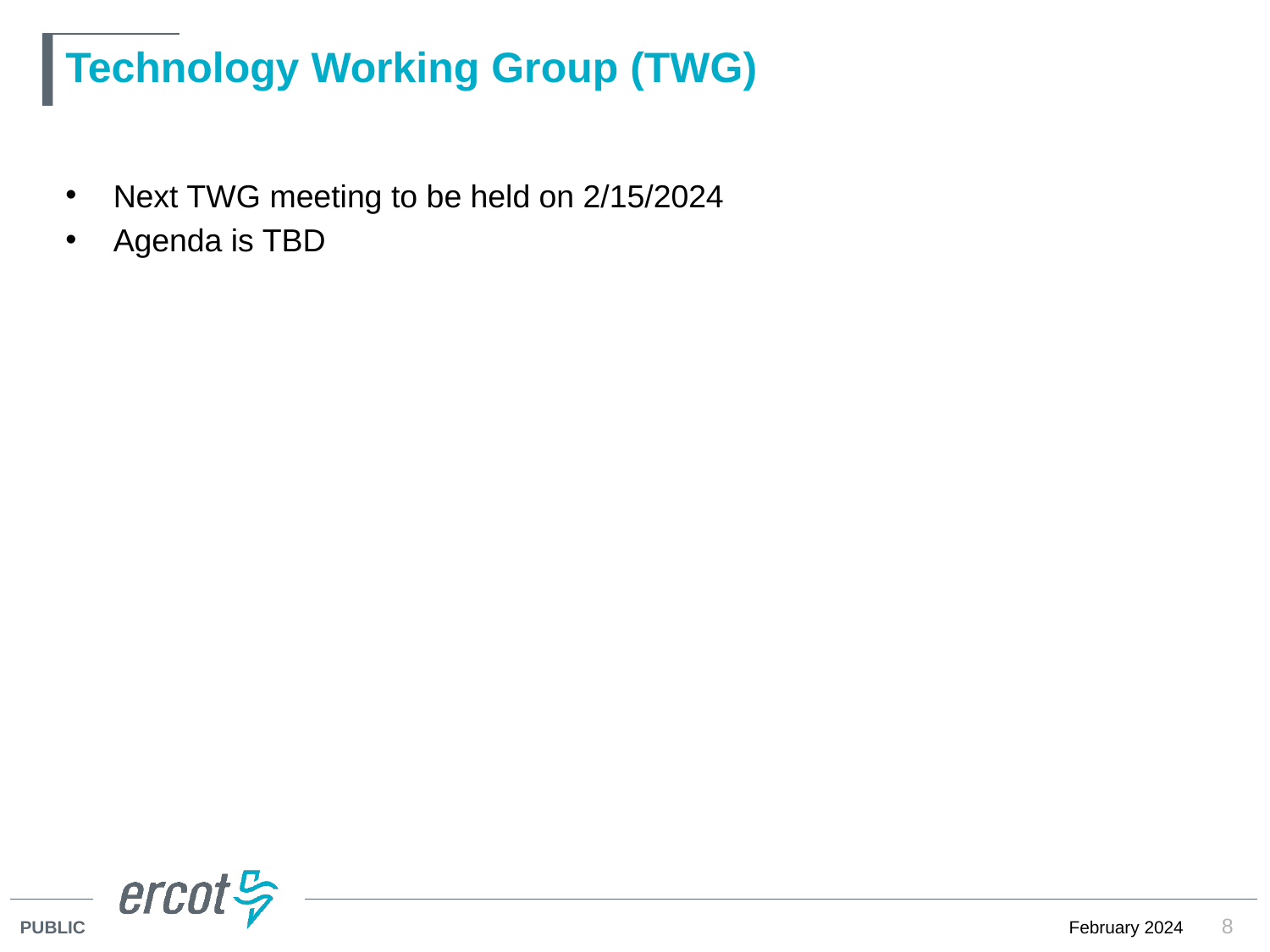

# Technology Working Group (TWG)
Next TWG meeting to be held on 2/15/2024
Agenda is TBD

8